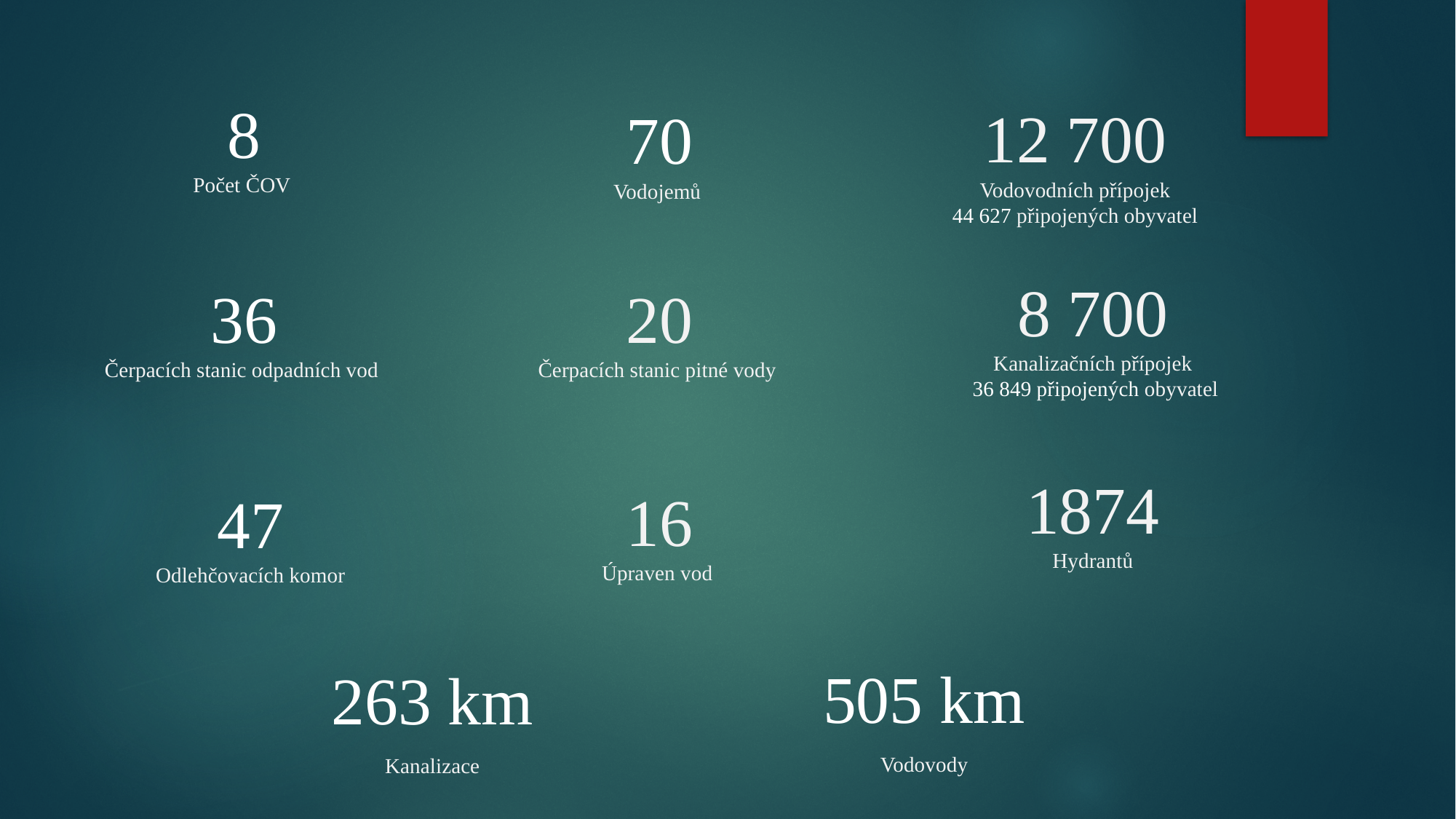

70
Vodojemů
8
Počet ČOV

12 700
Vodovodních přípojek
44 627 připojených obyvatel

20
Čerpacích stanic pitné vody
36
Čerpacích stanic odpadních vod

8 700
Kanalizačních přípojek
 36 849 připojených obyvatel

16
Úpraven vod
1874
Hydrantů

47
Odlehčovacích komor

263 km
Kanalizace
505 km
Vodovody